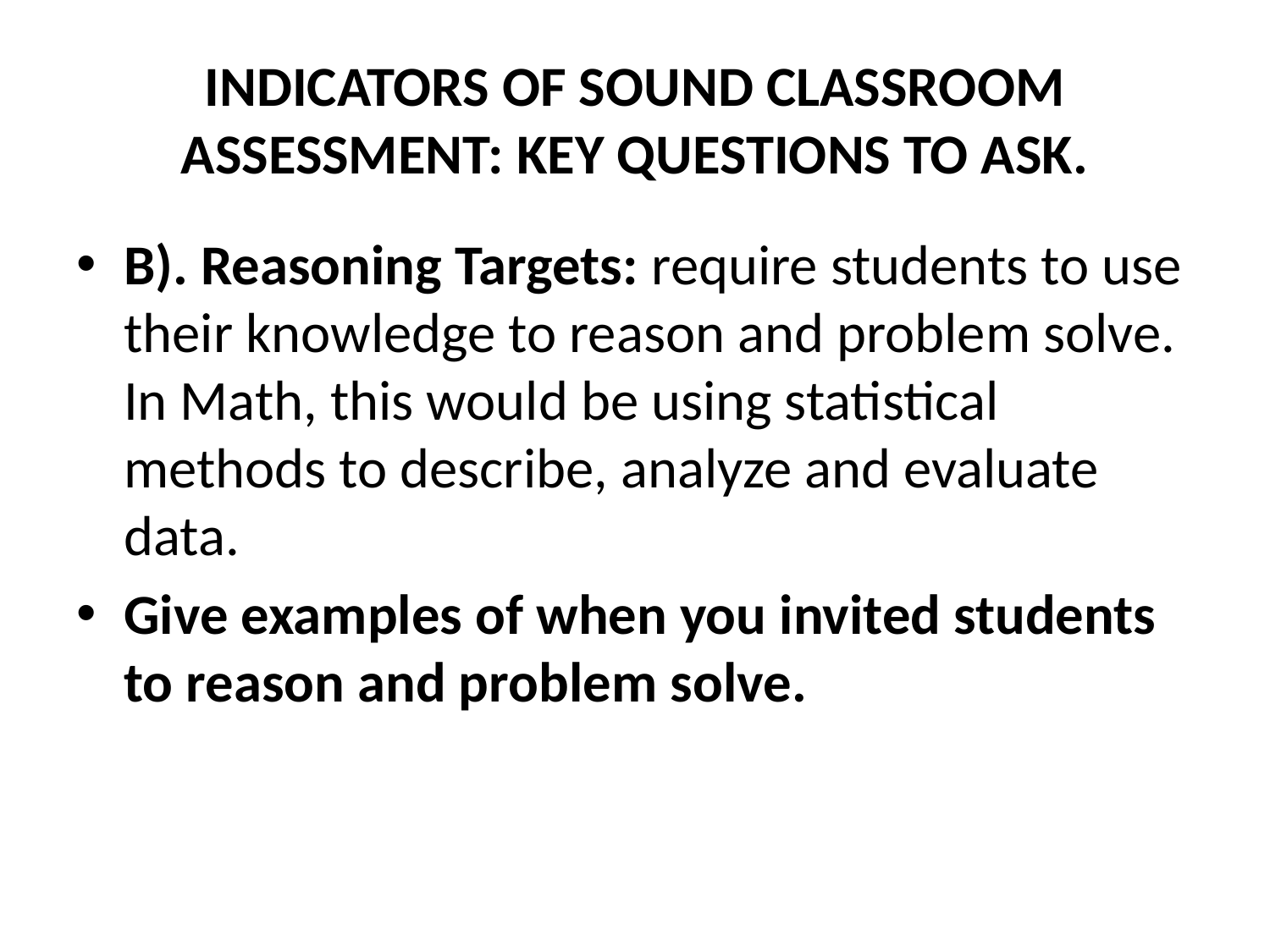

# INDICATORS OF SOUND CLASSROOM ASSESSMENT: KEY QUESTIONS TO ASK.
B). Reasoning Targets: require students to use their knowledge to reason and problem solve. In Math, this would be using statistical methods to describe, analyze and evaluate data.
Give examples of when you invited students to reason and problem solve.